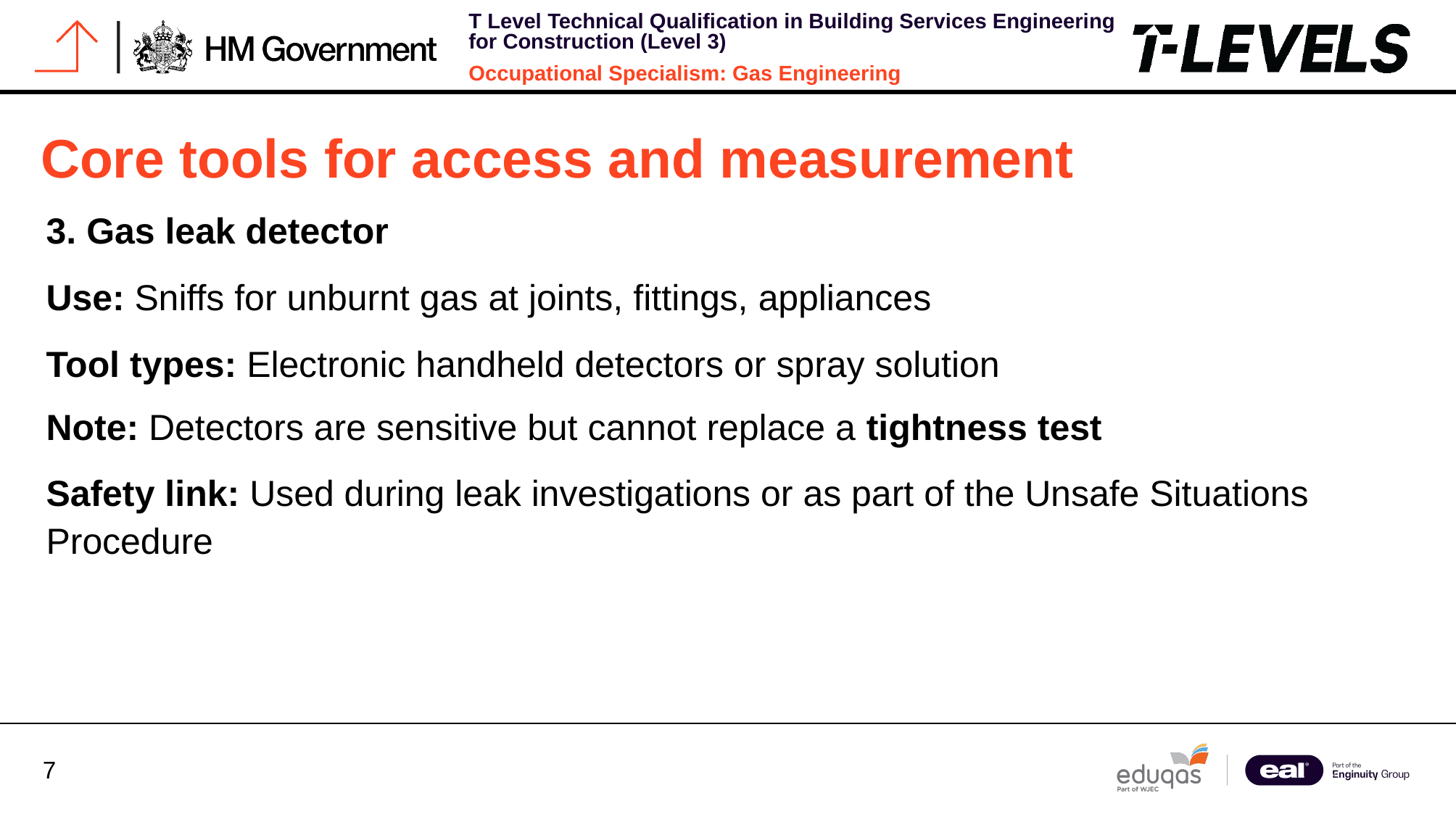

# Core tools for access and measurement
3. Gas leak detector
Use: Sniffs for unburnt gas at joints, fittings, appliances
Tool types: Electronic handheld detectors or spray solution
Note: Detectors are sensitive but cannot replace a tightness test
Safety link: Used during leak investigations or as part of the Unsafe Situations Procedure